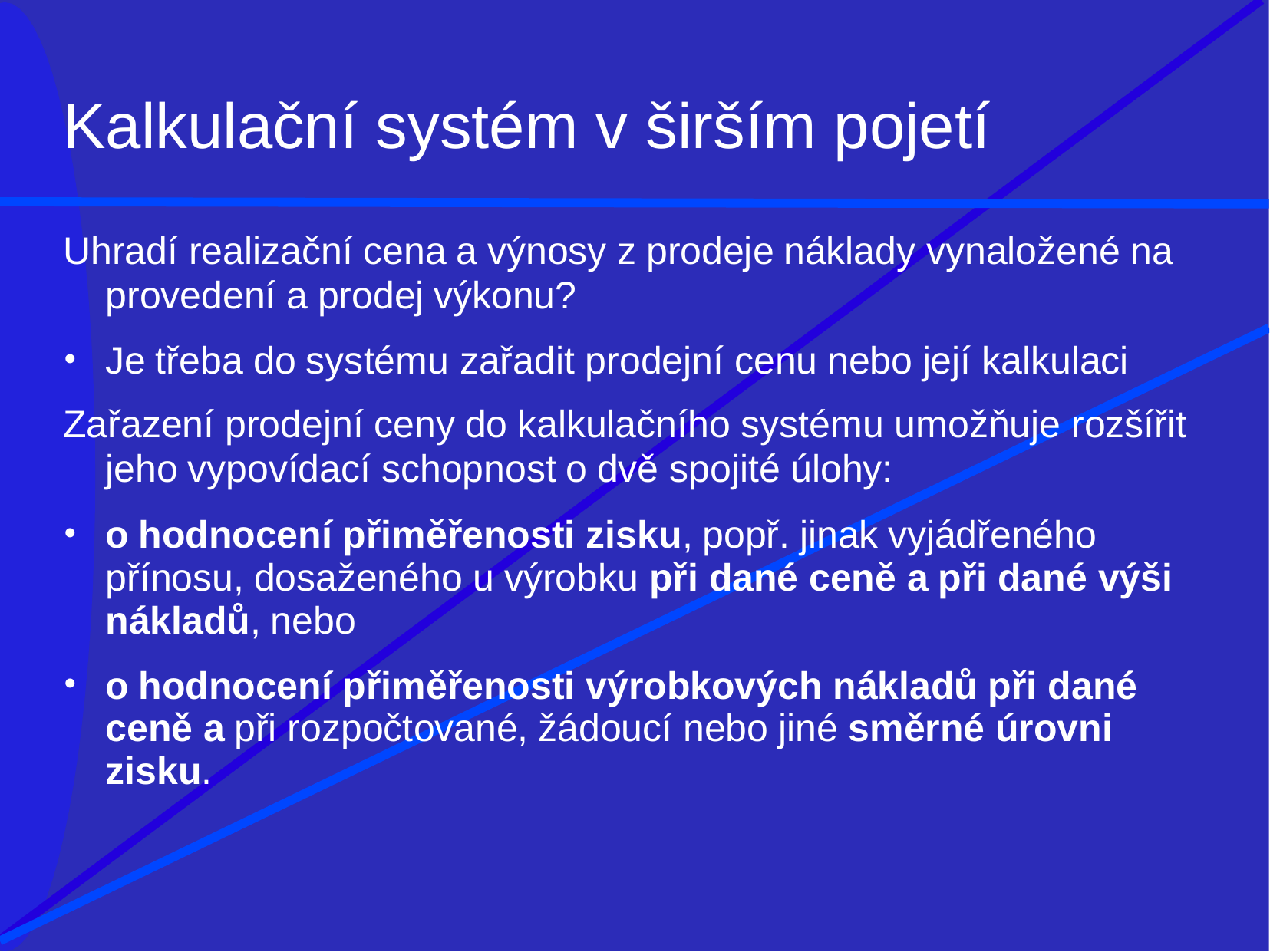

# Kalkulační systém v širším pojetí
Uhradí realizační cena a výnosy z prodeje náklady vynaložené na
provedení a prodej výkonu?
Je třeba do systému zařadit prodejní cenu nebo její kalkulaci
Zařazení prodejní ceny do kalkulačního systému umožňuje rozšířit
jeho vypovídací schopnost o dvě spojité úlohy:
o hodnocení přiměřenosti zisku, popř. jinak vyjádřeného přínosu, dosaženého u výrobku při dané ceně a při dané výši nákladů, nebo
o hodnocení přiměřenosti výrobkových nákladů při dané ceně a při rozpočtované, žádoucí nebo jiné směrné úrovni zisku.